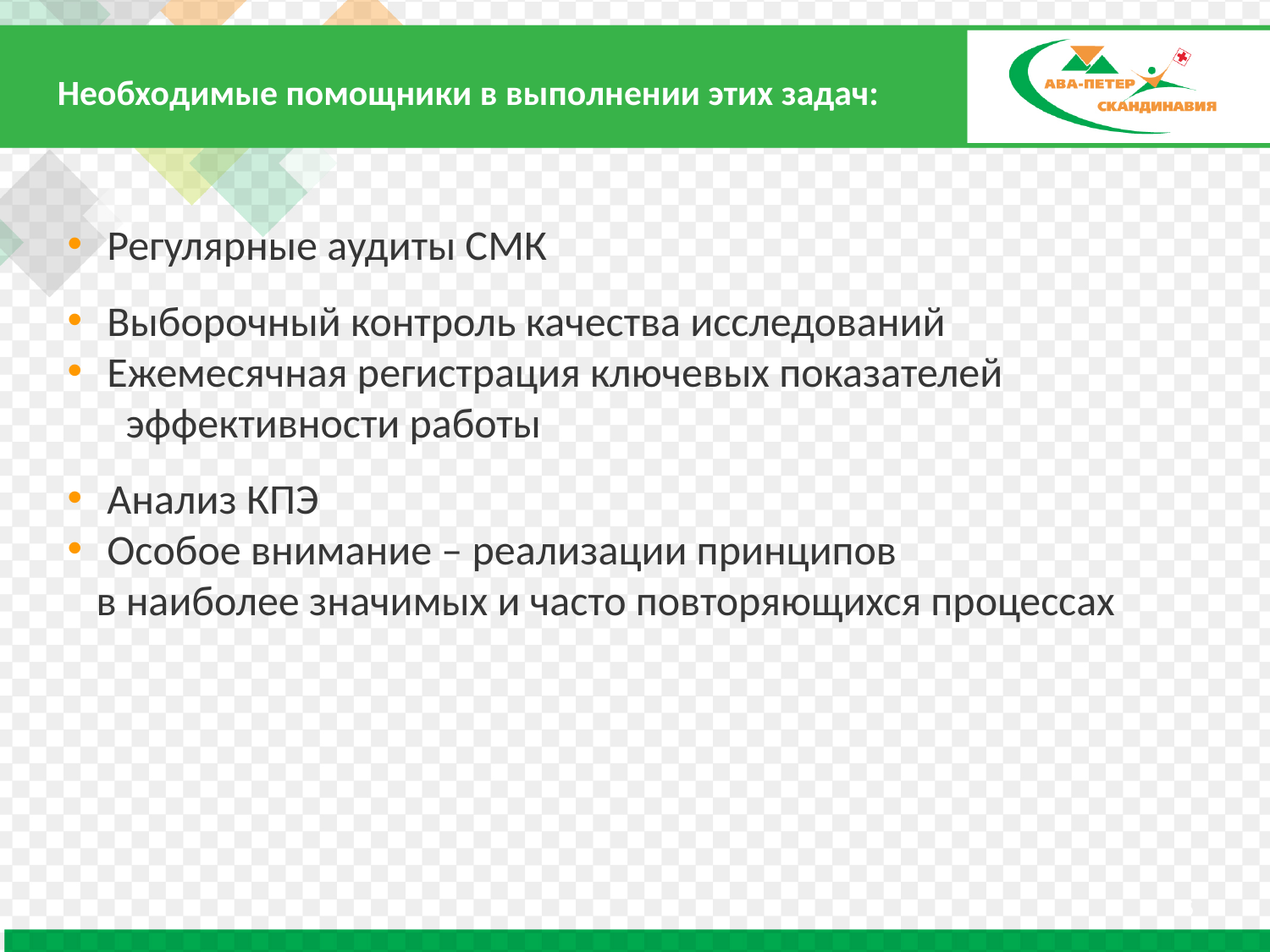

Необходимые помощники в выполнении этих задач:

 Регулярные аудиты СМК
 Выборочный контроль качества исследований
 Ежемесячная регистрация ключевых показателей
   эффективности работы
 Анализ КПЭ
 Особое внимание – реализации принципов
   в наиболее значимых и часто повторяющихся процессах

5